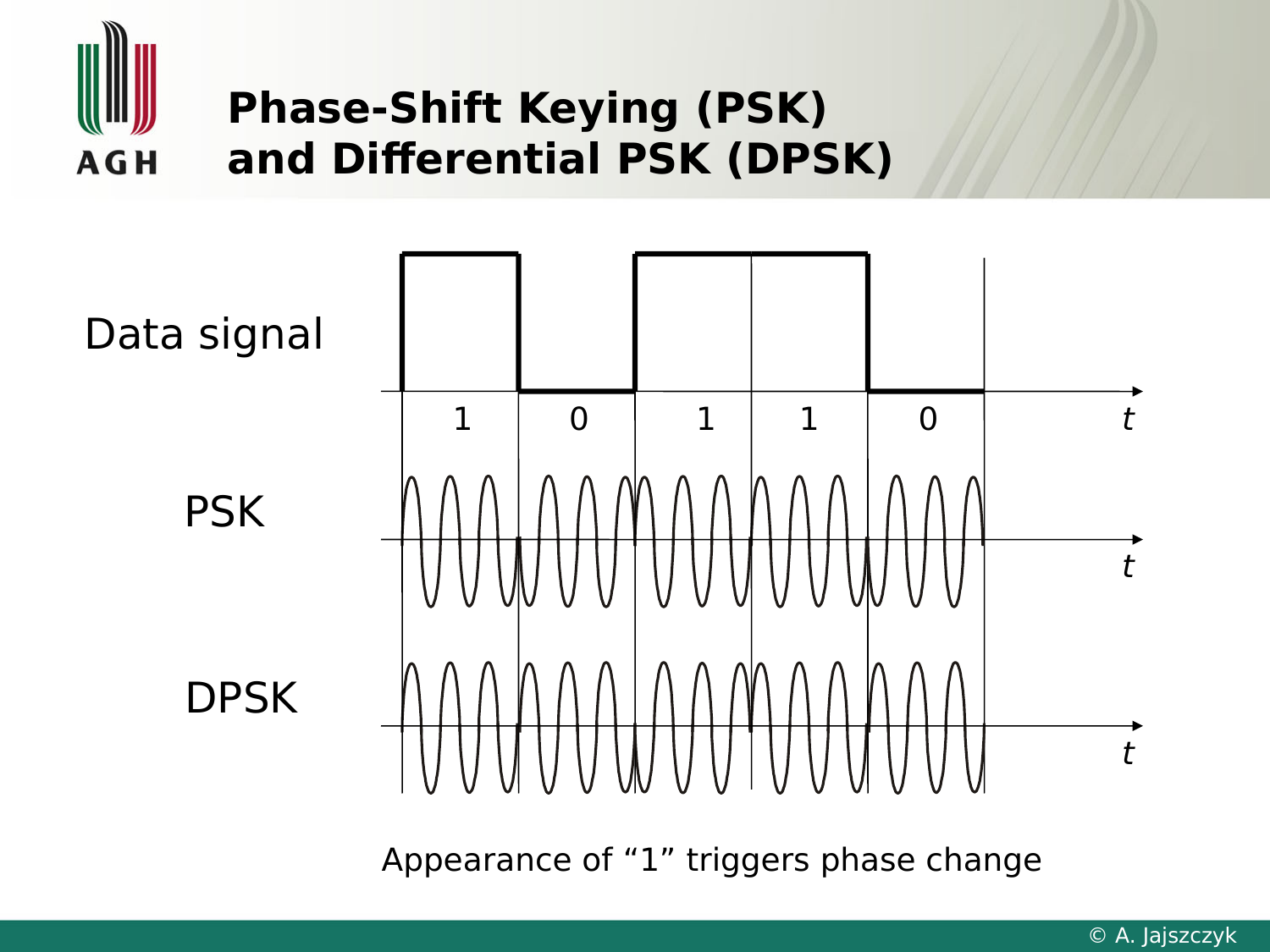

# Phase-Shift Keying (PSK) and Differential PSK (DPSK)

  Data signal

t
1
0
1
1
0

	PSK

t

	DPSK

Appearance of “1” triggers phase change
t